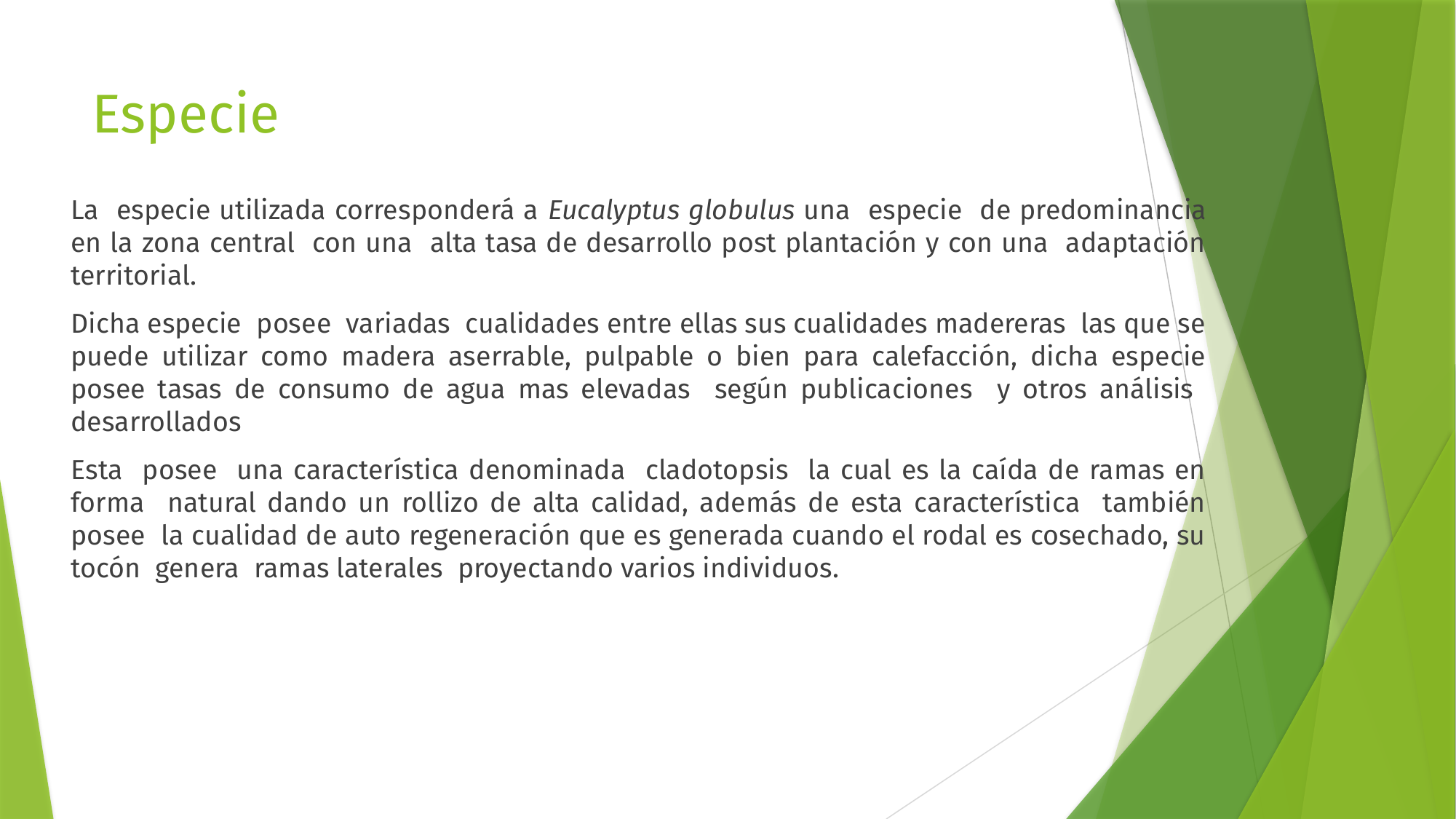

# Especie
La  especie utilizada corresponderá a Eucalyptus globulus una  especie  de predominancia en la zona central  con una  alta tasa de desarrollo post plantación y con una  adaptación territorial.
Dicha especie  posee  variadas  cualidades entre ellas sus cualidades madereras  las que se puede utilizar como madera aserrable, pulpable o bien para calefacción, dicha especie posee tasas de consumo de agua mas elevadas  según publicaciones  y otros análisis  desarrollados
Esta  posee  una característica denominada  cladotopsis  la cual es la caída de ramas en forma  natural dando un rollizo de alta calidad, además de esta característica  también posee  la cualidad de auto regeneración que es generada cuando el rodal es cosechado, su tocón  genera  ramas laterales  proyectando varios individuos.